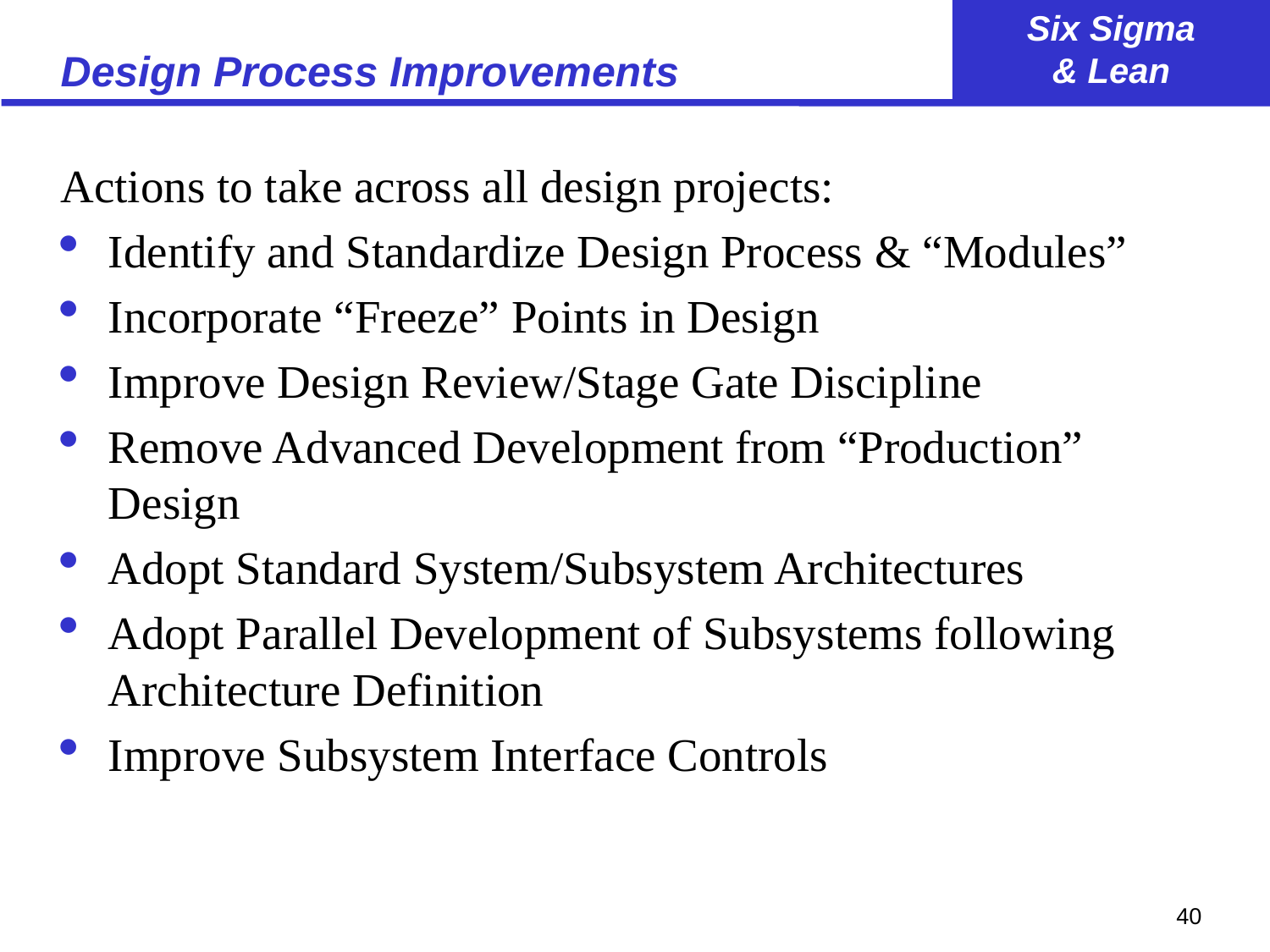

# Design Process Improvements
Actions to take across all design projects:
Identify and Standardize Design Process & “Modules”
Incorporate “Freeze” Points in Design
Improve Design Review/Stage Gate Discipline
Remove Advanced Development from “Production” Design
Adopt Standard System/Subsystem Architectures
Adopt Parallel Development of Subsystems following Architecture Definition
Improve Subsystem Interface Controls